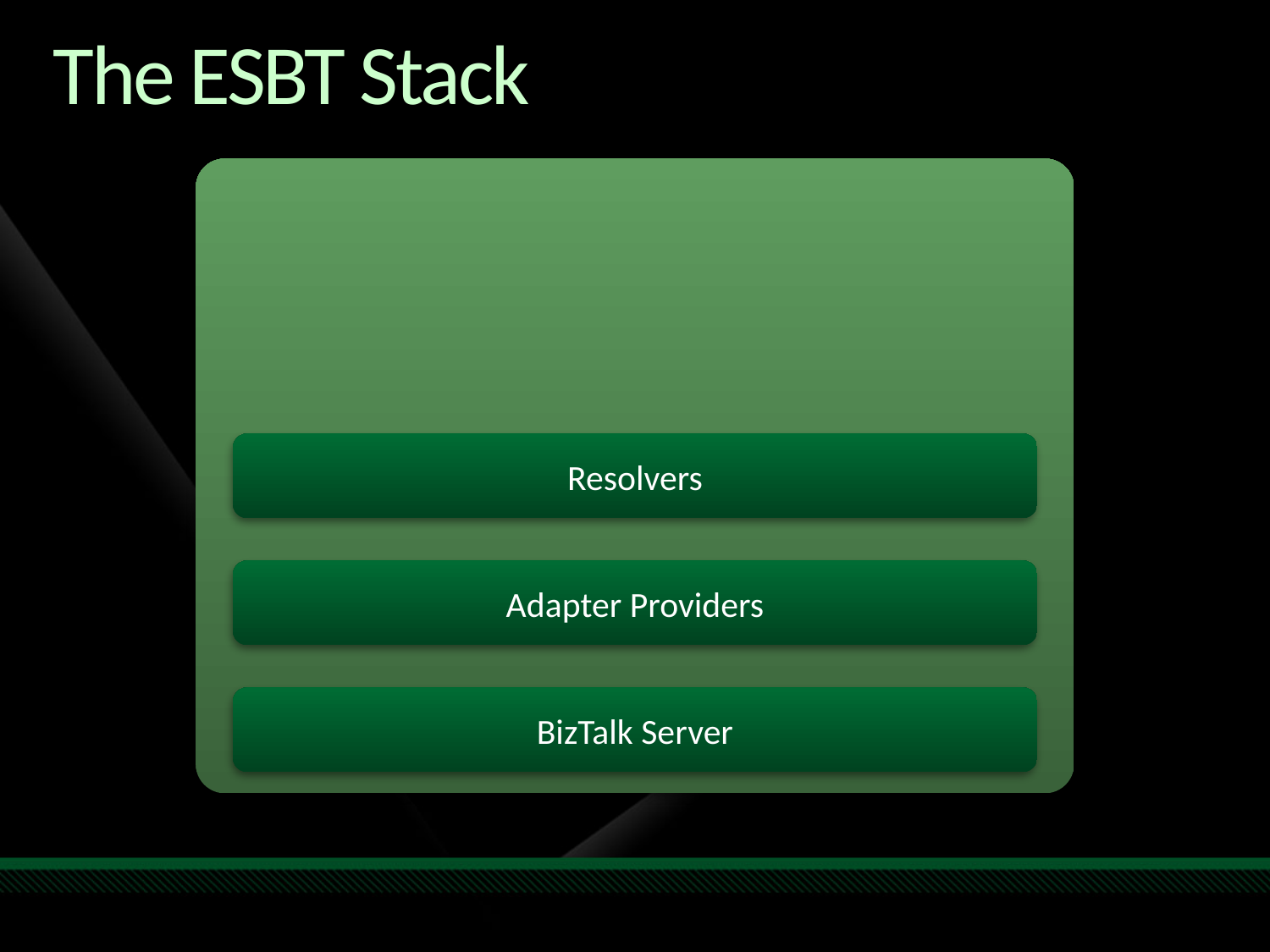

# The ESBT Stack

Resolvers
Adapter Providers
BizTalk Server